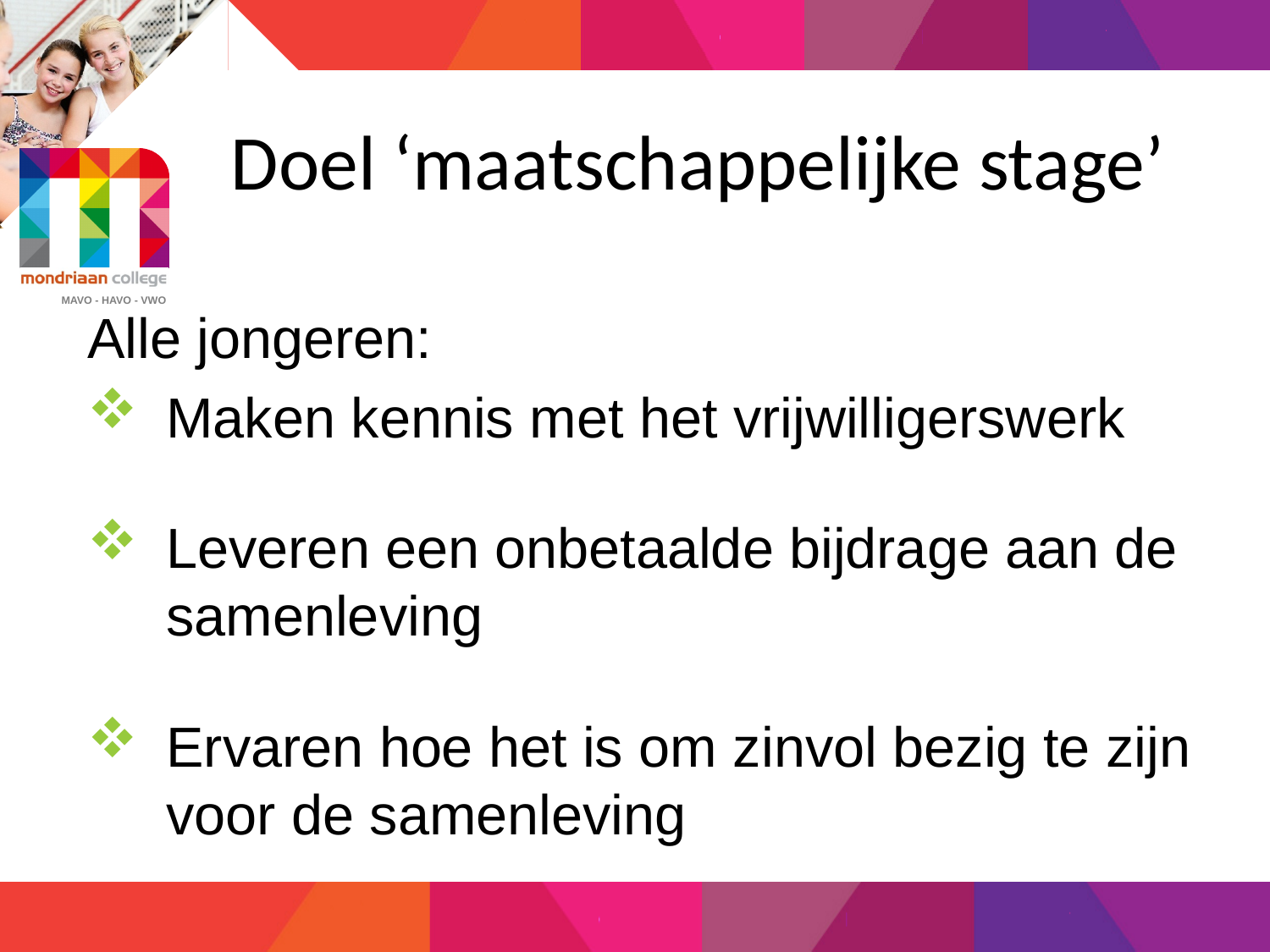

# Doel ‘maatschappelijke stage’
Alle jongeren:
Maken kennis met het vrijwilligerswerk

Leveren een onbetaalde bijdrage aan de samenleving

Ervaren hoe het is om zinvol bezig te zijn voor de samenleving